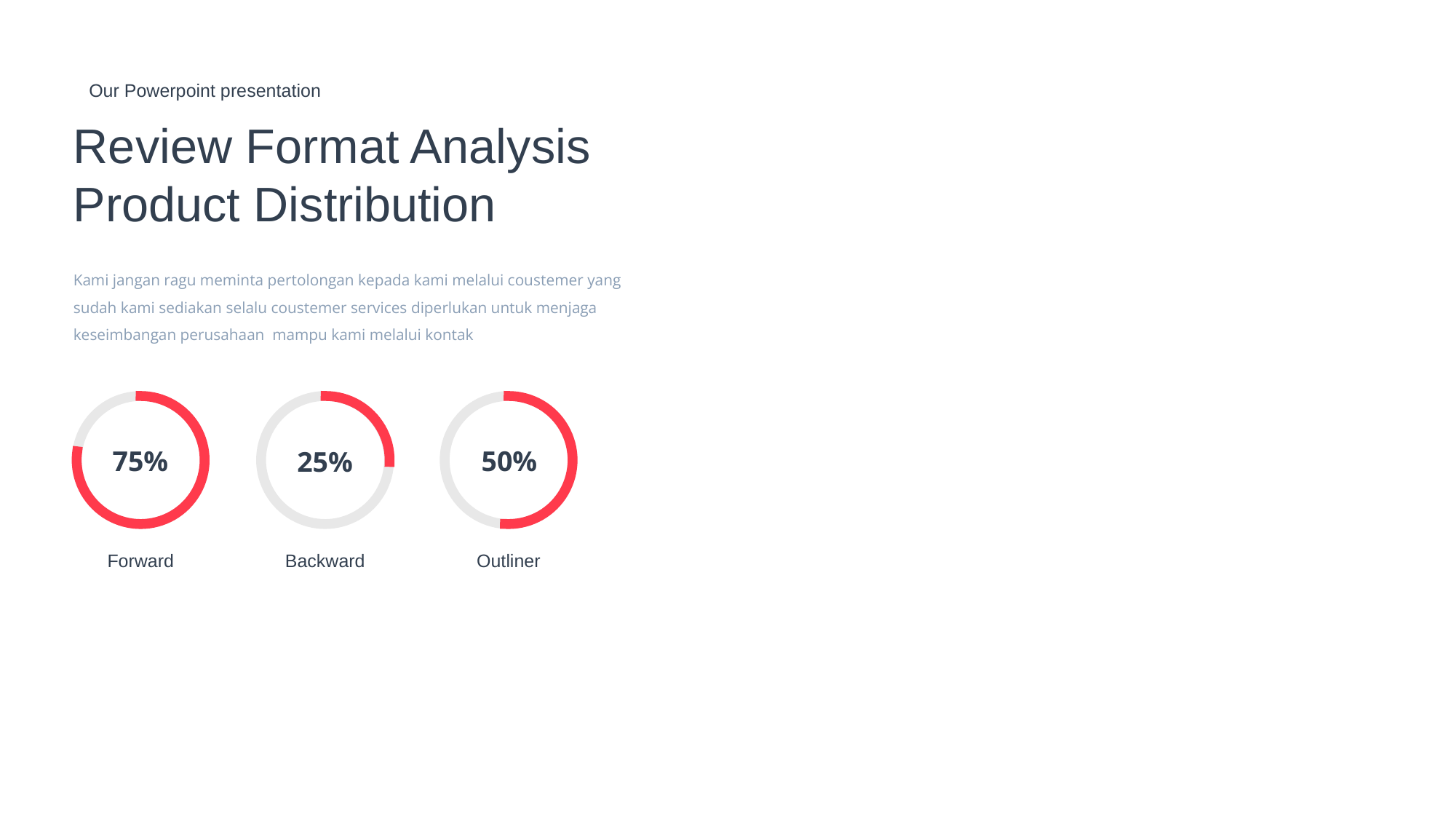

Our Powerpoint presentation
Review Format Analysis Product Distribution
Kami jangan ragu meminta pertolongan kepada kami melalui coustemer yang sudah kami sediakan selalu coustemer services diperlukan untuk menjaga keseimbangan perusahaan  mampu kami melalui kontak

75%
50%
25%
Forward
Backward
Outliner